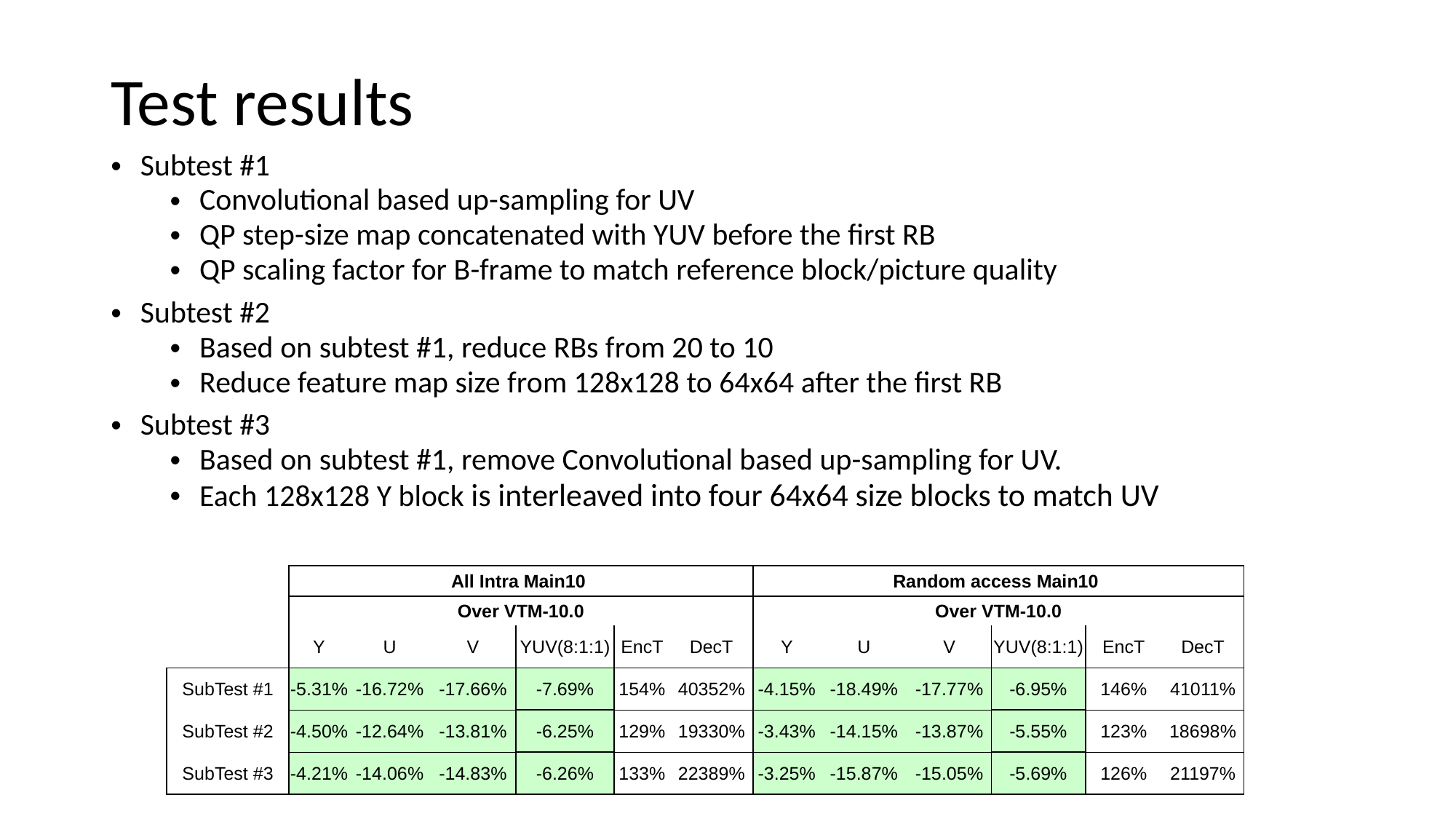

# Test results
Subtest #1
Convolutional based up-sampling for UV
QP step-size map concatenated with YUV before the first RB
QP scaling factor for B-frame to match reference block/picture quality
Subtest #2
Based on subtest #1, reduce RBs from 20 to 10
Reduce feature map size from 128x128 to 64x64 after the first RB
Subtest #3
Based on subtest #1, remove Convolutional based up-sampling for UV.
Each 128x128 Y block is interleaved into four 64x64 size blocks to match UV

|  | All Intra Main10 |  |  |  |  |  | Random access Main10 |  |  |  |  |  |
| --- | --- | --- | --- | --- | --- | --- | --- | --- | --- | --- | --- | --- |
|  | Over VTM-10.0 |  |  |  |  |  | Over VTM-10.0 |  |  |  |  |  |
|  | Y | U | V | YUV(8:1:1) | EncT | DecT | Y | U | V | YUV(8:1:1) | EncT | DecT |
| SubTest #1 | -5.31% | -16.72% | -17.66% | -7.69% | 154% | 40352% | -4.15% | -18.49% | -17.77% | -6.95% | 146% | 41011% |
| SubTest #2 | -4.50% | -12.64% | -13.81% | -6.25% | 129% | 19330% | -3.43% | -14.15% | -13.87% | -5.55% | 123% | 18698% |
| SubTest #3 | -4.21% | -14.06% | -14.83% | -6.26% | 133% | 22389% | -3.25% | -15.87% | -15.05% | -5.69% | 126% | 21197% |